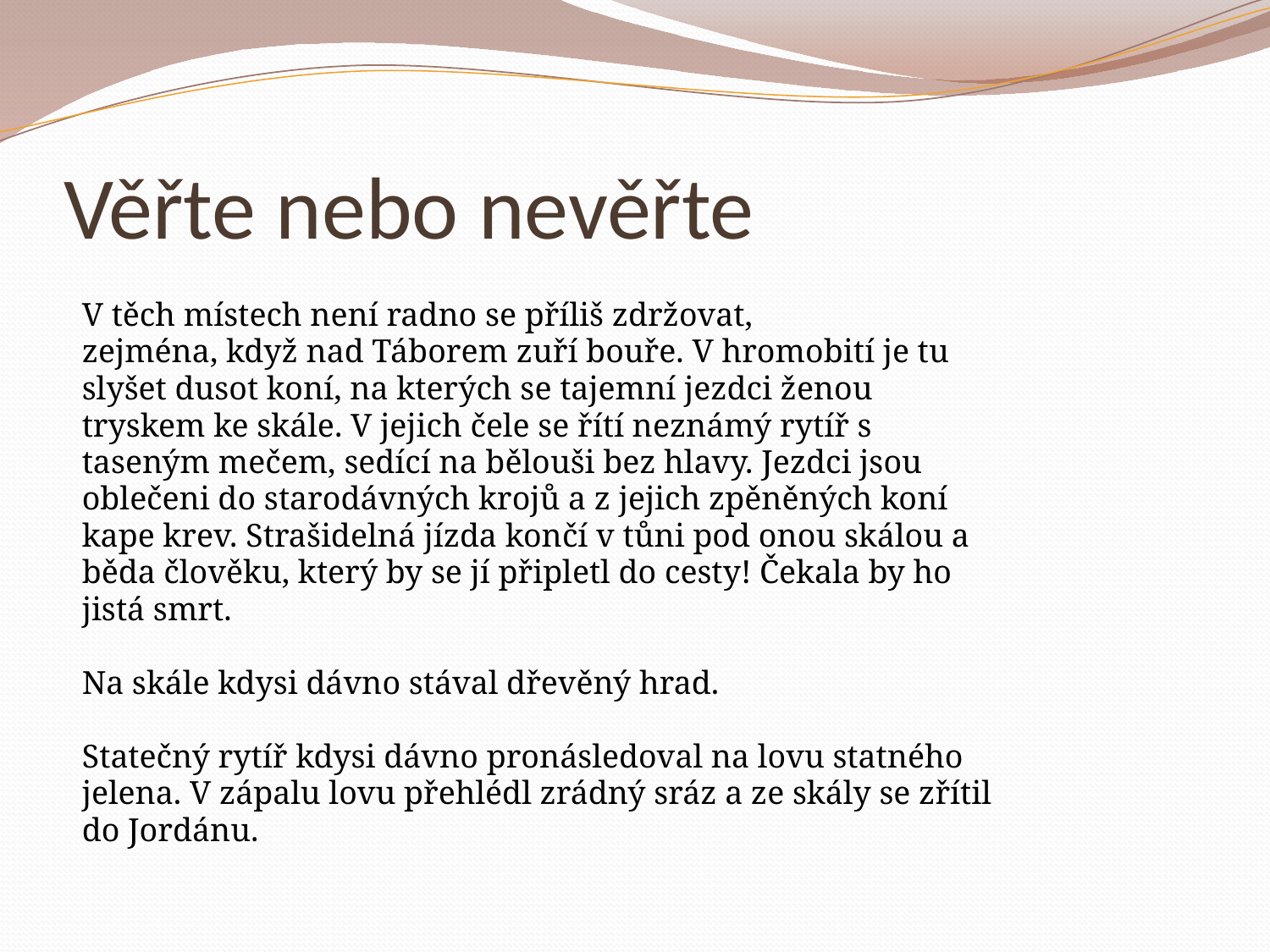

# Věřte nebo nevěřte

V těch místech není radno se příliš zdržovat,
zejména, když nad Táborem zuří bouře. V hromobití je tu
slyšet dusot koní, na kterých se tajemní jezdci ženou
tryskem ke skále. V jejich čele se řítí neznámý rytíř s
taseným mečem, sedící na bělouši bez hlavy. Jezdci jsou
oblečeni do starodávných krojů a z jejich zpěněných koní
kape krev. Strašidelná jízda končí v tůni pod onou skálou a
běda člověku, který by se jí připletl do cesty! Čekala by ho
jistá smrt.

Na skále kdysi dávno stával dřevěný hrad.

Statečný rytíř kdysi dávno pronásledoval na lovu statného
jelena. V zápalu lovu přehlédl zrádný sráz a ze skály se zřítil
do Jordánu.